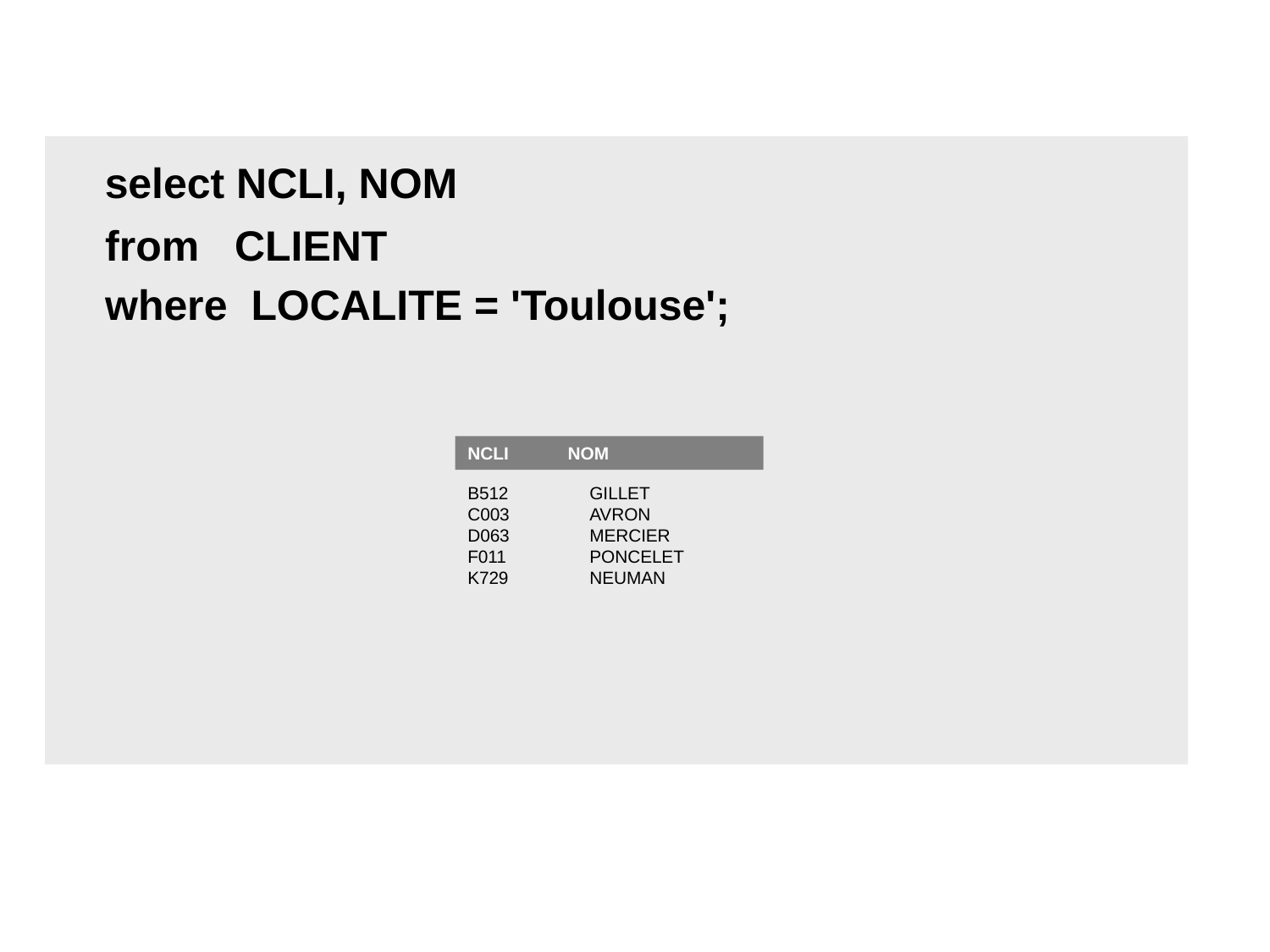

select NCLI, NOM
    from   CLIENT
    where  LOCALITE = 'Toulouse';
NCLI	       NOM
B512
C003
D063
F011
K729
GILLET
AVRON
MERCIER
PONCELET
NEUMAN